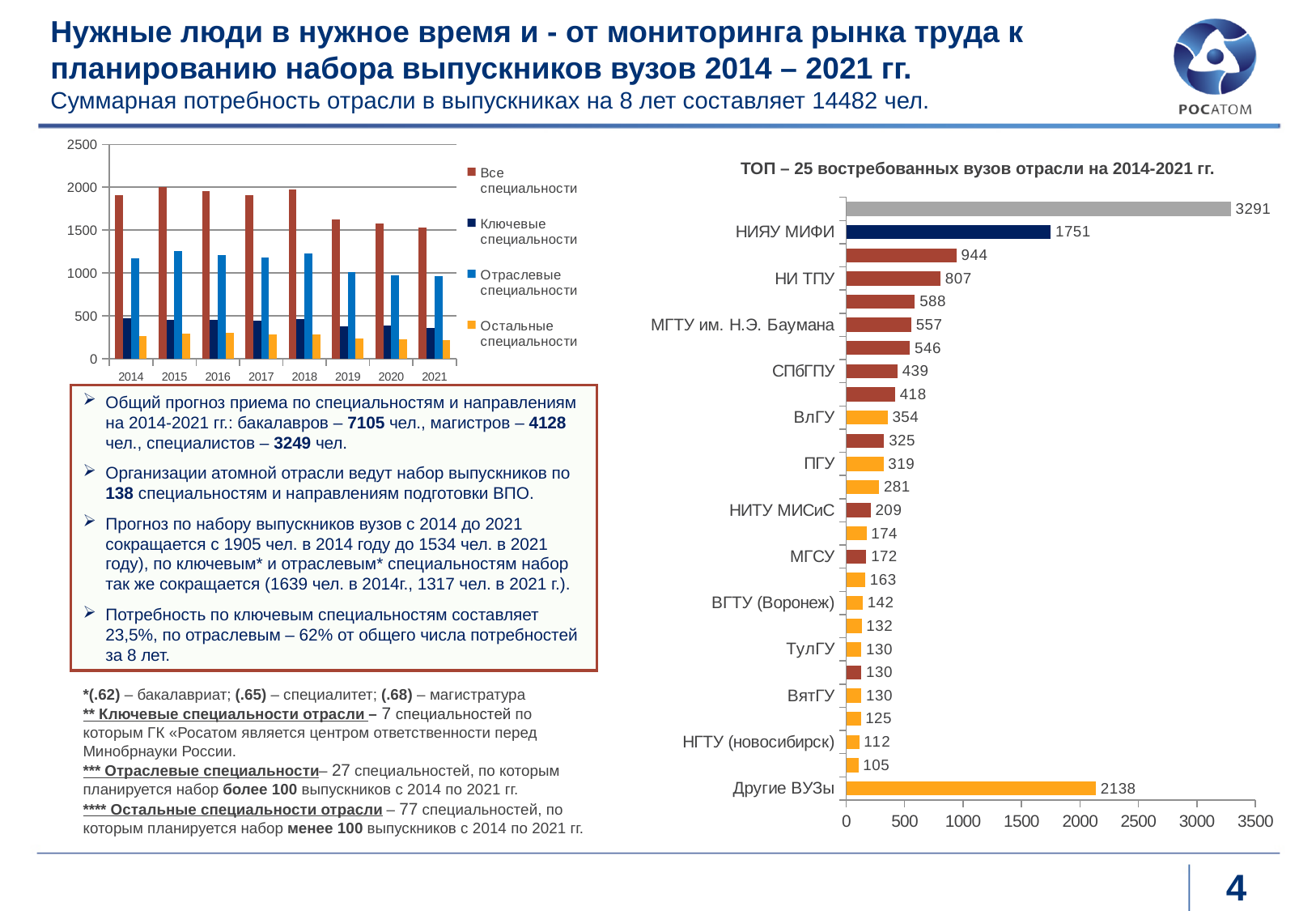

# Нужные люди в нужное время и - от мониторинга рынка труда к планированию набора выпускников вузов 2014 – 2021 гг. Суммарная потребность отрасли в выпускниках на 8 лет составляет 14482 чел.

### Chart

| Category | Все специальности | Ключевые специальности | Отраслевые специальности | Остальные специальности |
|---|---|---|---|---|
| 2014 | 1905.0 | 471.0 | 1168.0 | 266.0 |
| 2015 | 2004.0 | 452.0 | 1257.0 | 295.0 |
| 2016 | 1958.0 | 454.0 | 1208.0 | 296.0 |
| 2017 | 1910.0 | 441.0 | 1183.0 | 286.0 |
| 2018 | 1976.0 | 460.0 | 1231.0 | 285.0 |
| 2019 | 1622.0 | 380.0 | 1012.0 | 230.0 |
| 2020 | 1573.0 | 385.0 | 968.0 | 220.0 |
| 2021 | 1534.0 | 356.0 | 961.0 | 217.0 |
ТОП – 25 востребованных вузов отрасли на 2014-2021 гг.

### Chart

| Category |  |
|---|---|
| Другие ВУЗы | 2138.0 |
| ТГУ | 105.0 |
| НГТУ (новосибирск) | 112.0 |
| ИжГТУ имени М.Т. Калашникова | 125.0 |
| ВятГУ | 130.0 |
| РХТУ им. Д.И. Менделеева | 130.0 |
| ТулГУ | 130.0 |
| КНИТУ | 132.0 |
| ВГТУ (Воронеж) | 142.0 |
| УлГТУ | 163.0 |
| МГСУ | 172.0 |
| КНИТУ-КАИ | 174.0 |
| НИТУ МИСиС | 209.0 |
| НИУ ЮУрГУ
 | 281.0 |
| ПГУ | 319.0 |
| ННГУ им. Н.И. Лобачевского | 325.0 |
| ВлГУ | 354.0 |
| НИУ МЭИ | 418.0 |
| СПбГПУ | 439.0 |
| ИГЭУ | 546.0 |
| МГТУ им. Н.Э. Баумана | 557.0 |
| НГТУ им. Р.Е. Алексеева | 588.0 |
| НИ ТПУ | 807.0 |
| УрФУ Б.Н. Ельцина | 944.0 |
| НИЯУ МИФИ | 1751.0 |
| Филиалы НИЯУ МИФИ | 3291.0 |
Общий прогноз приема по специальностям и направлениям на 2014-2021 гг.: бакалавров – 7105 чел., магистров – 4128 чел., специалистов – 3249 чел.
Организации атомной отрасли ведут набор выпускников по 138 специальностям и направлениям подготовки ВПО.
Прогноз по набору выпускников вузов с 2014 до 2021 сокращается с 1905 чел. в 2014 году до 1534 чел. в 2021 году), по ключевым* и отраслевым* специальностям набор  так же сокращается (1639 чел. в 2014г., 1317 чел. в 2021 г.).
Потребность по ключевым специальностям составляет 23,5%, по отраслевым – 62% от общего числа потребностей за 8 лет.
*(.62) – бакалавриат; (.65) – специалитет; (.68) – магистратура
** Ключевые специальности отрасли – 7 специальностей по которым ГК «Росатом является центром ответственности перед Минобрнауки России.
*** Отраслевые специальности– 27 специальностей, по которым планируется набор более 100 выпускников с 2014 по 2021 гг.
**** Остальные специальности отрасли – 77 специальностей, по которым планируется набор менее 100 выпускников с 2014 по 2021 гг.
4